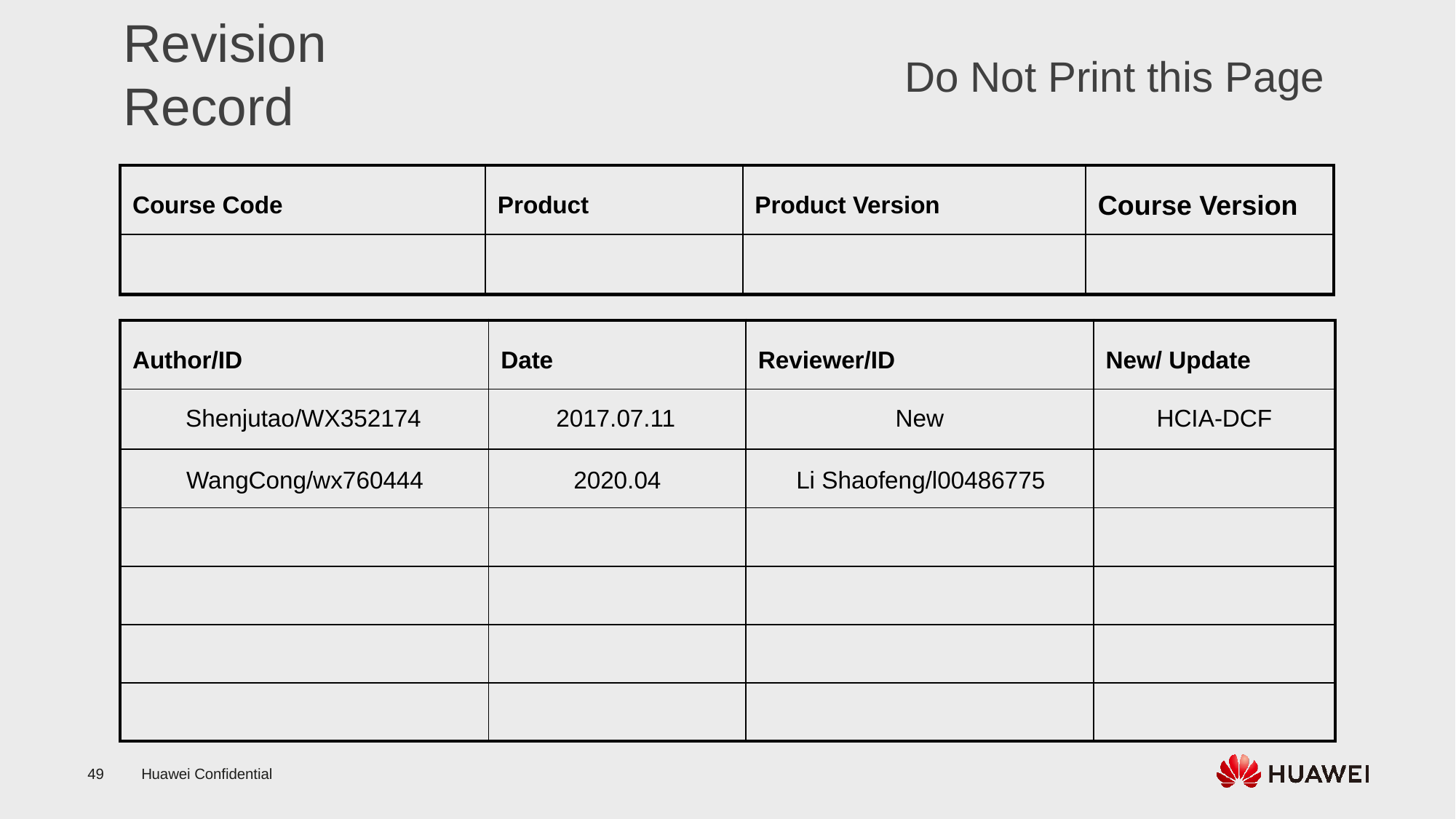

Shenjutao/WX352174
2017.07.11
New
HCIA-DCF
WangCong/wx760444
2020.04
Li Shaofeng/l00486775